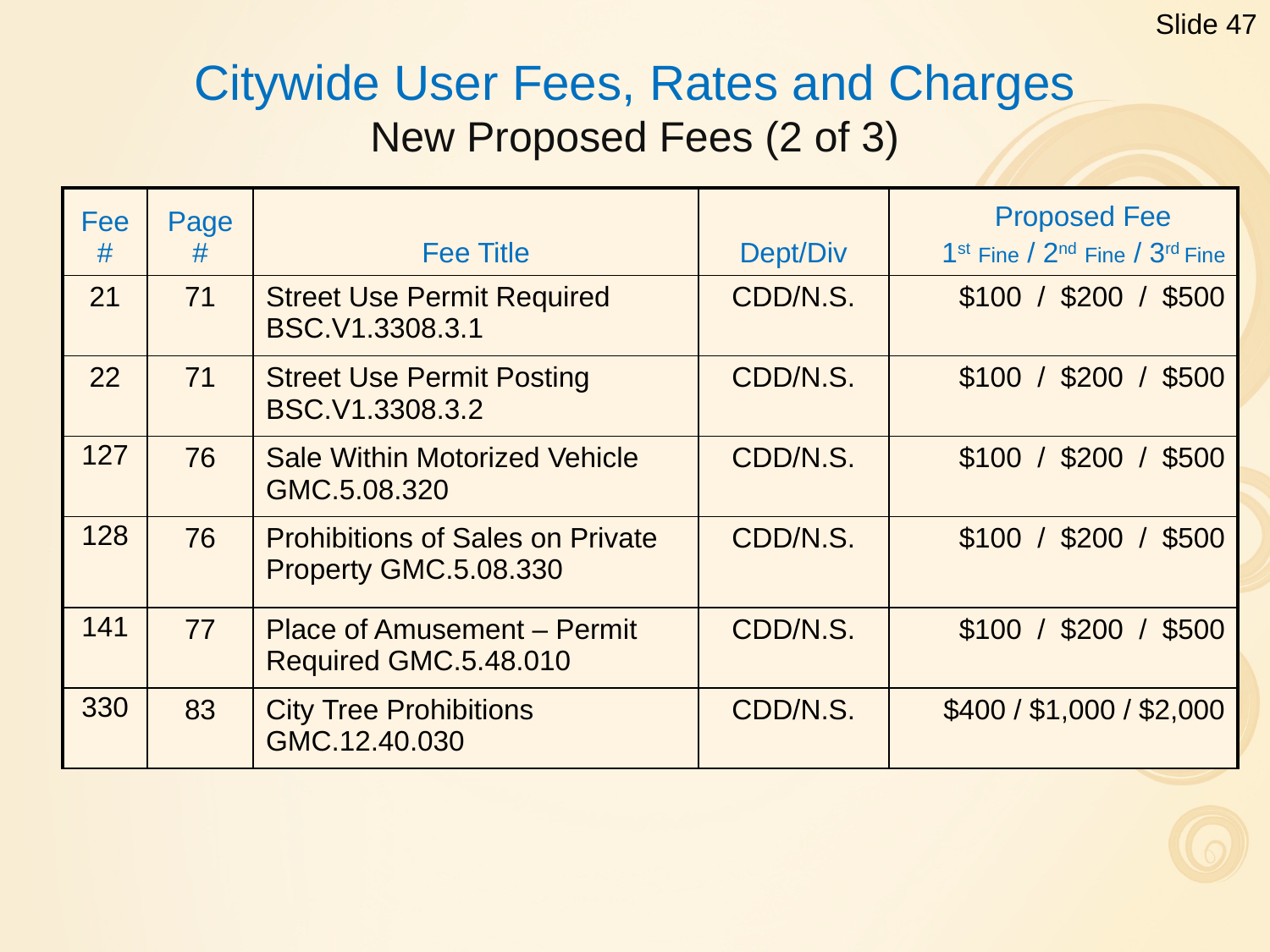

Slide 47
Citywide User Fees, Rates and Charges
New Proposed Fees (2 of 3)
| Fee # | Page # | Fee Title | Dept/Div | Proposed Fee 1st Fine / 2nd Fine / 3rd Fine |
| --- | --- | --- | --- | --- |
| 21 | 71 | Street Use Permit Required BSC.V1.3308.3.1 | CDD/N.S. | $100 / $200 / $500 |
| 22 | 71 | Street Use Permit Posting BSC.V1.3308.3.2 | CDD/N.S. | $100 / $200 / $500 |
| 127 | 76 | Sale Within Motorized Vehicle GMC.5.08.320 | CDD/N.S. | $100 / $200 / $500 |
| 128 | 76 | Prohibitions of Sales on Private Property GMC.5.08.330 | CDD/N.S. | $100 / $200 / $500 |
| 141 | 77 | Place of Amusement – Permit Required GMC.5.48.010 | CDD/N.S. | $100 / $200 / $500 |
| 330 | 83 | City Tree Prohibitions GMC.12.40.030 | CDD/N.S. | $400 / $1,000 / $2,000 |